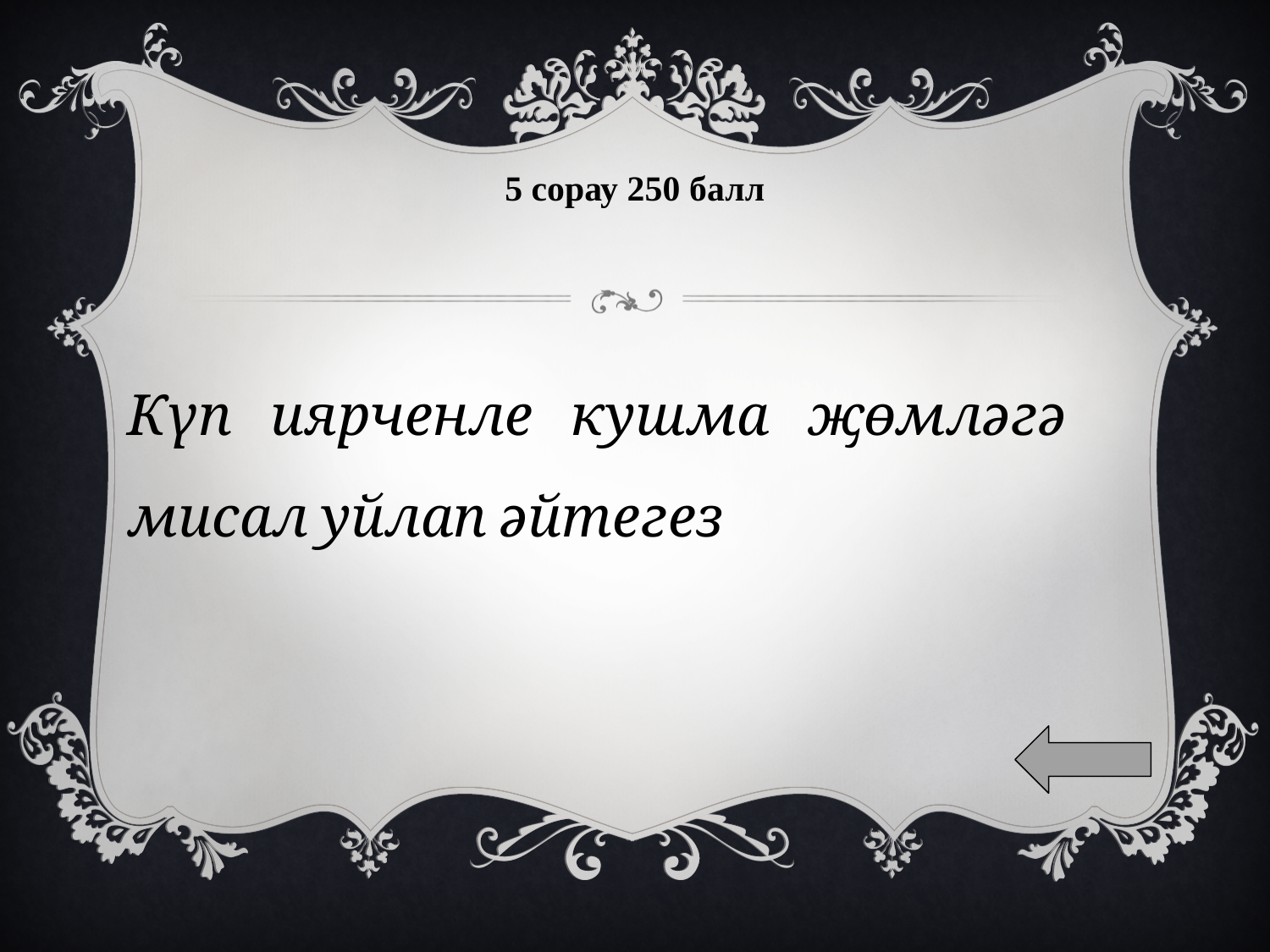

# 5 сорау 250 балл
Күп иярченле кушма җөмләгә мисал уйлап әйтегез